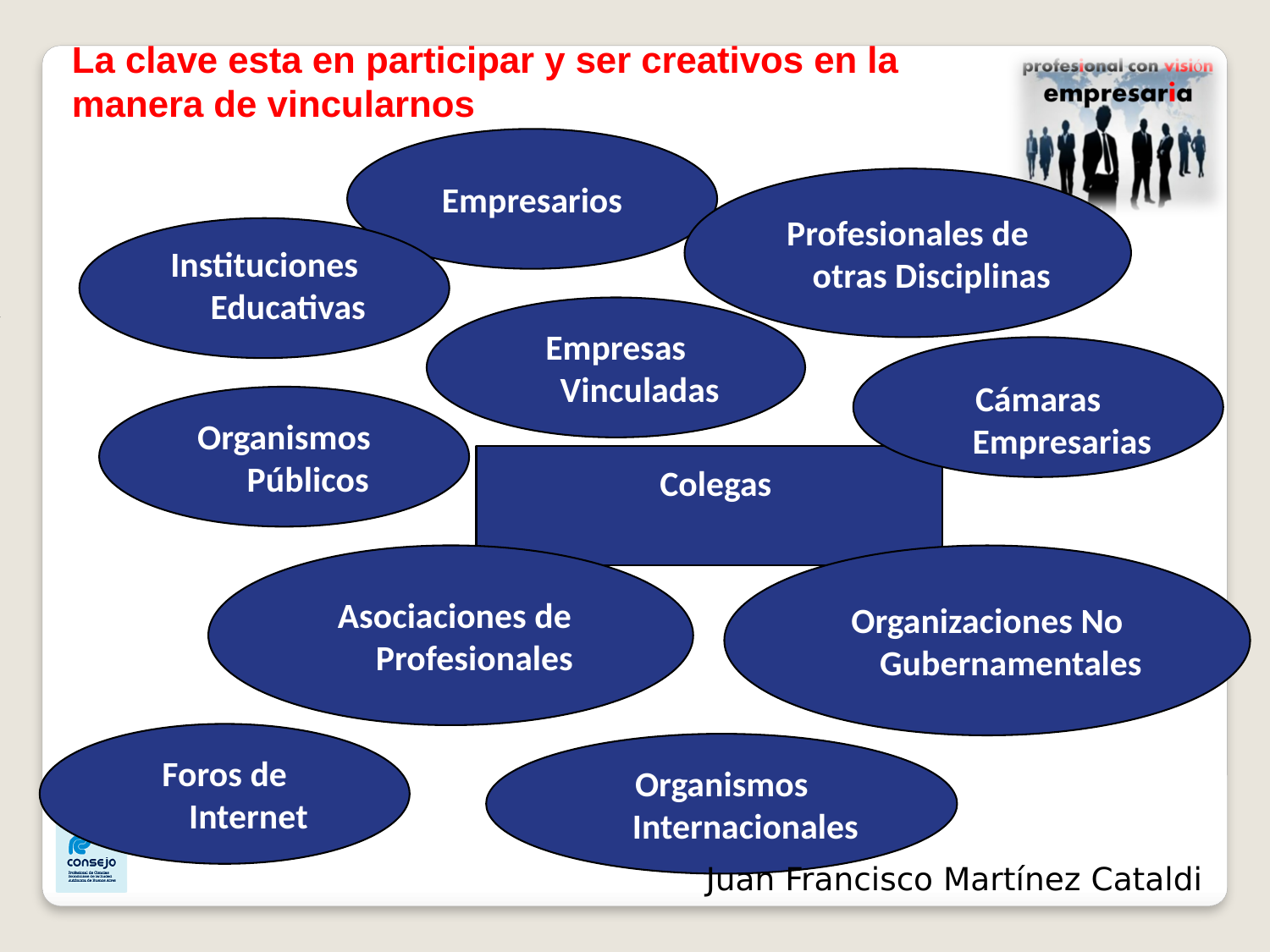

La clave esta en participar y ser creativos en la manera de vincularnos
Empresarios
Profesionales de otras Disciplinas

Instituciones Educativas
Empresas Vinculadas

Cámaras Empresarias
Organismos Públicos
Colegas
 Asociaciones de Profesionales
Organizaciones No Gubernamentales

Foros de Internet

Organismos Internacionales

Juan Francisco Martínez Cataldi